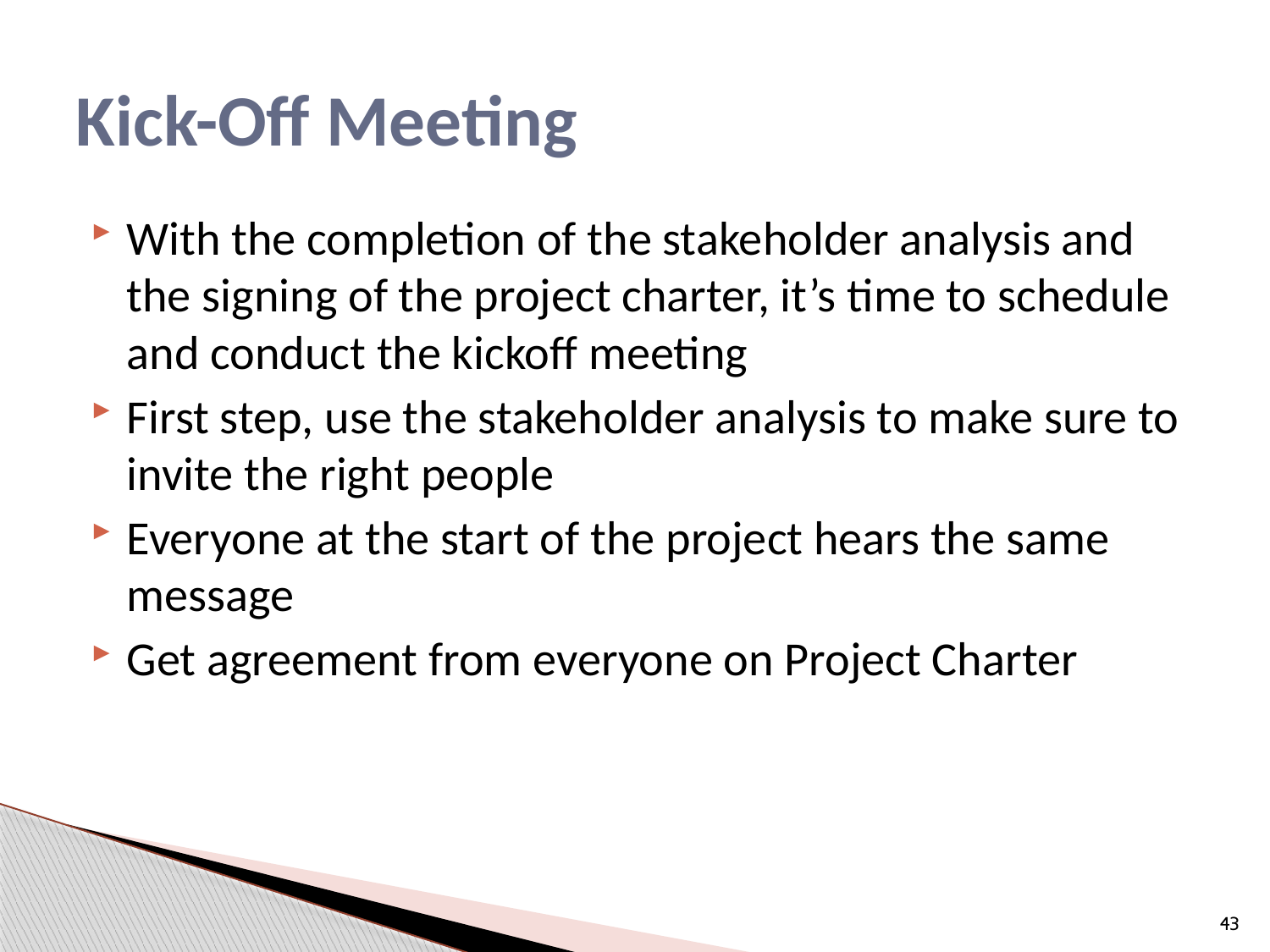

# Kick-Off Meeting
With the completion of the stakeholder analysis and the signing of the project charter, it’s time to schedule and conduct the kickoff meeting
First step, use the stakeholder analysis to make sure to invite the right people
Everyone at the start of the project hears the same message
Get agreement from everyone on Project Charter
43